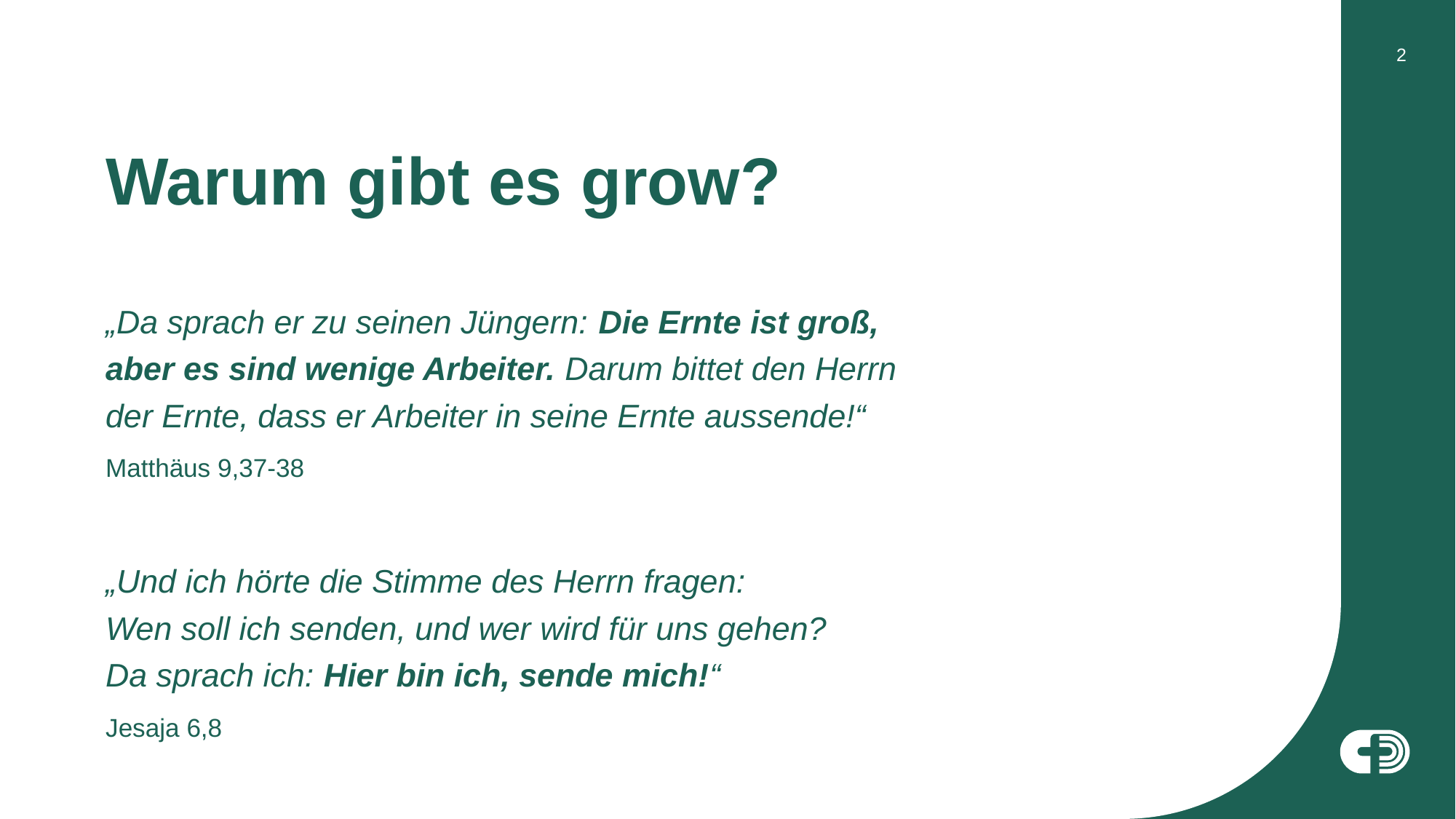

# Warum gibt es grow?
„Da sprach er zu seinen Jüngern: Die Ernte ist groß,
aber es sind wenige Arbeiter. Darum bittet den Herrn
der Ernte, dass er Arbeiter in seine Ernte aussende!“
Matthäus 9,37-38

„Und ich hörte die Stimme des Herrn fragen:
Wen soll ich senden, und wer wird für uns gehen?
Da sprach ich: Hier bin ich, sende mich!“
Jesaja 6,8